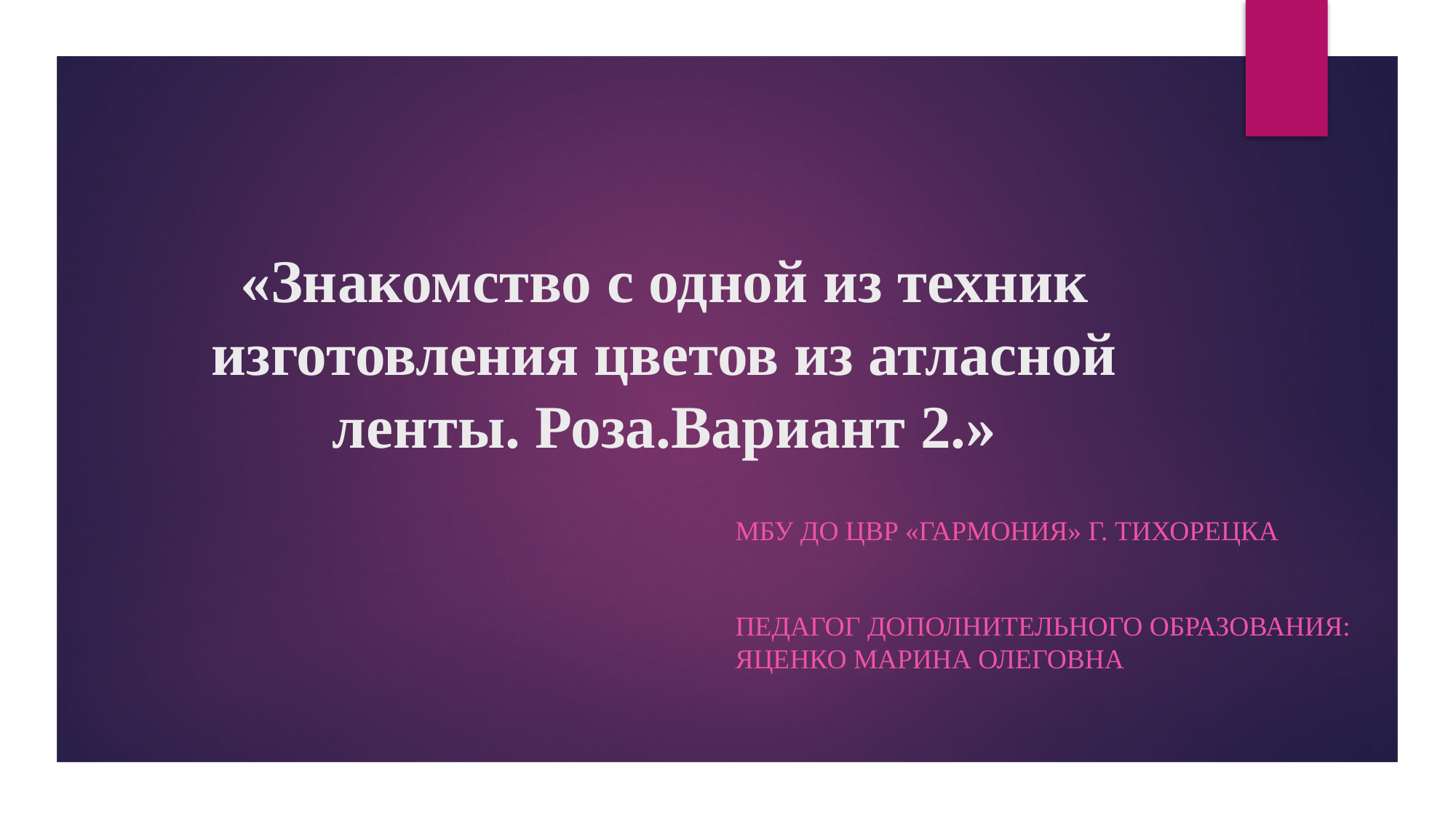

# «Знакомство с одной из техник изготовления цветов из атласной ленты. Роза.Вариант 2.»
МБУ ДО ЦВР «гармония» г. Тихорецка

Педагог дополнительного образования: Яценко Марина Олеговна